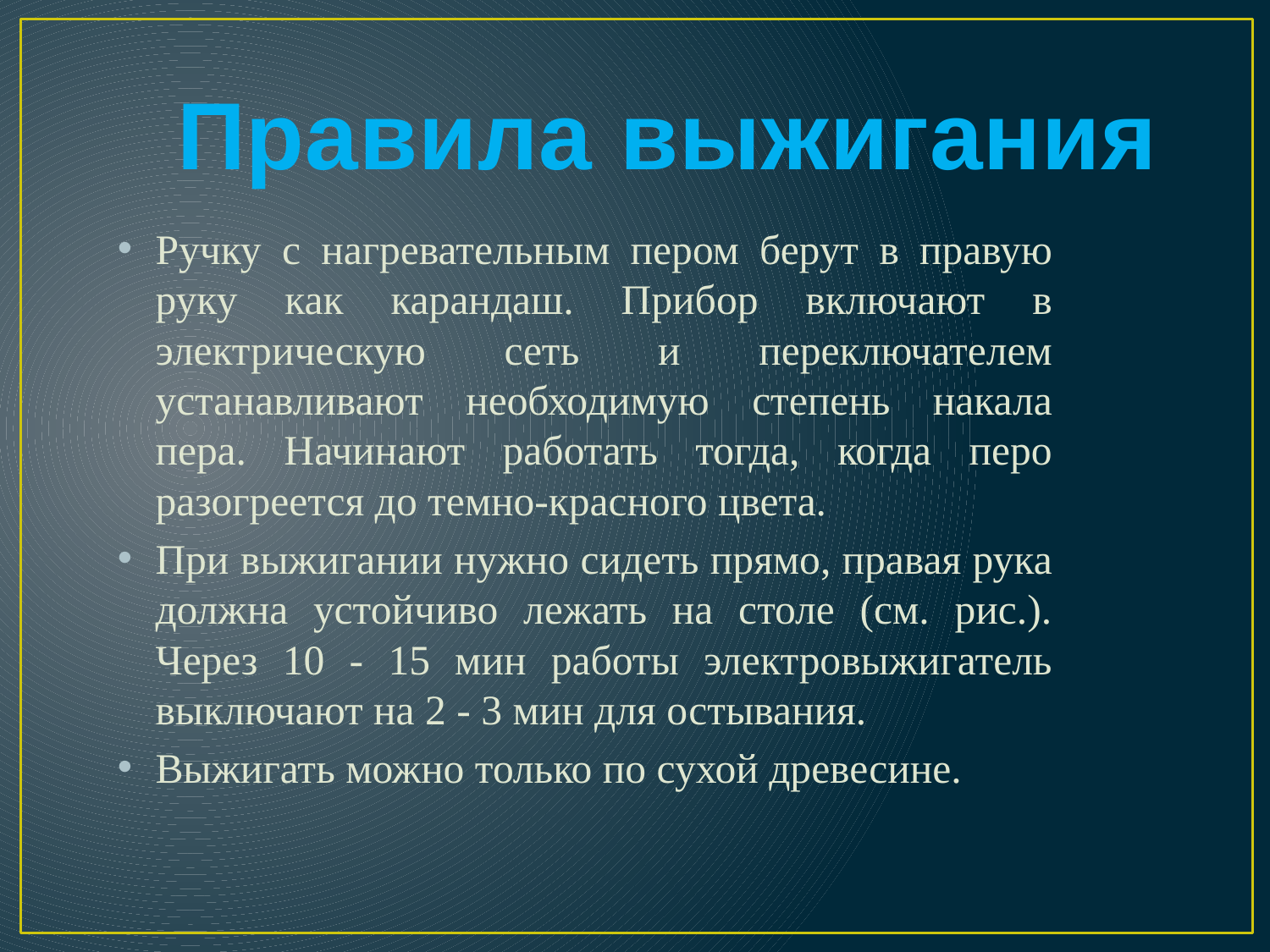

# Правила выжигания
Ручку с нагревательным пером берут в правую руку как карандаш. Прибор включают в электрическую сеть и переключателем устанавливают необходимую степень накала пера. Начинают работать тогда, когда перо разогреется до темно-красного цвета.
При выжигании нужно сидеть прямо, правая рука должна устойчиво лежать на столе (см. рис.). Через 10 - 15 мин работы электровыжигатель выключают на 2 - 3 мин для остывания.
Выжигать можно только по сухой древесине.